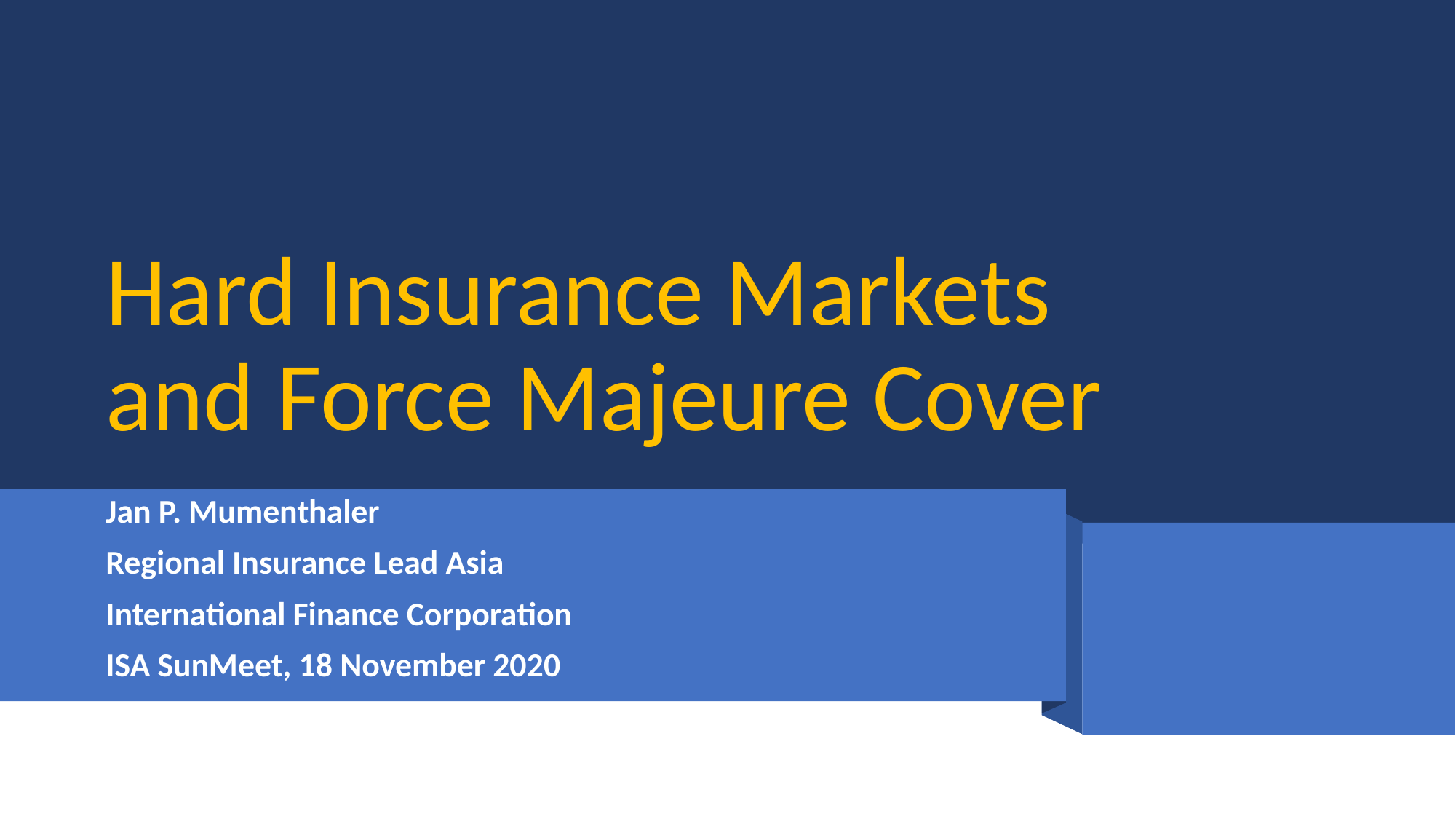

# Hard Insurance Markets and Force Majeure Cover
Jan P. Mumenthaler
Regional Insurance Lead Asia
International Finance Corporation
ISA SunMeet, 18 November 2020